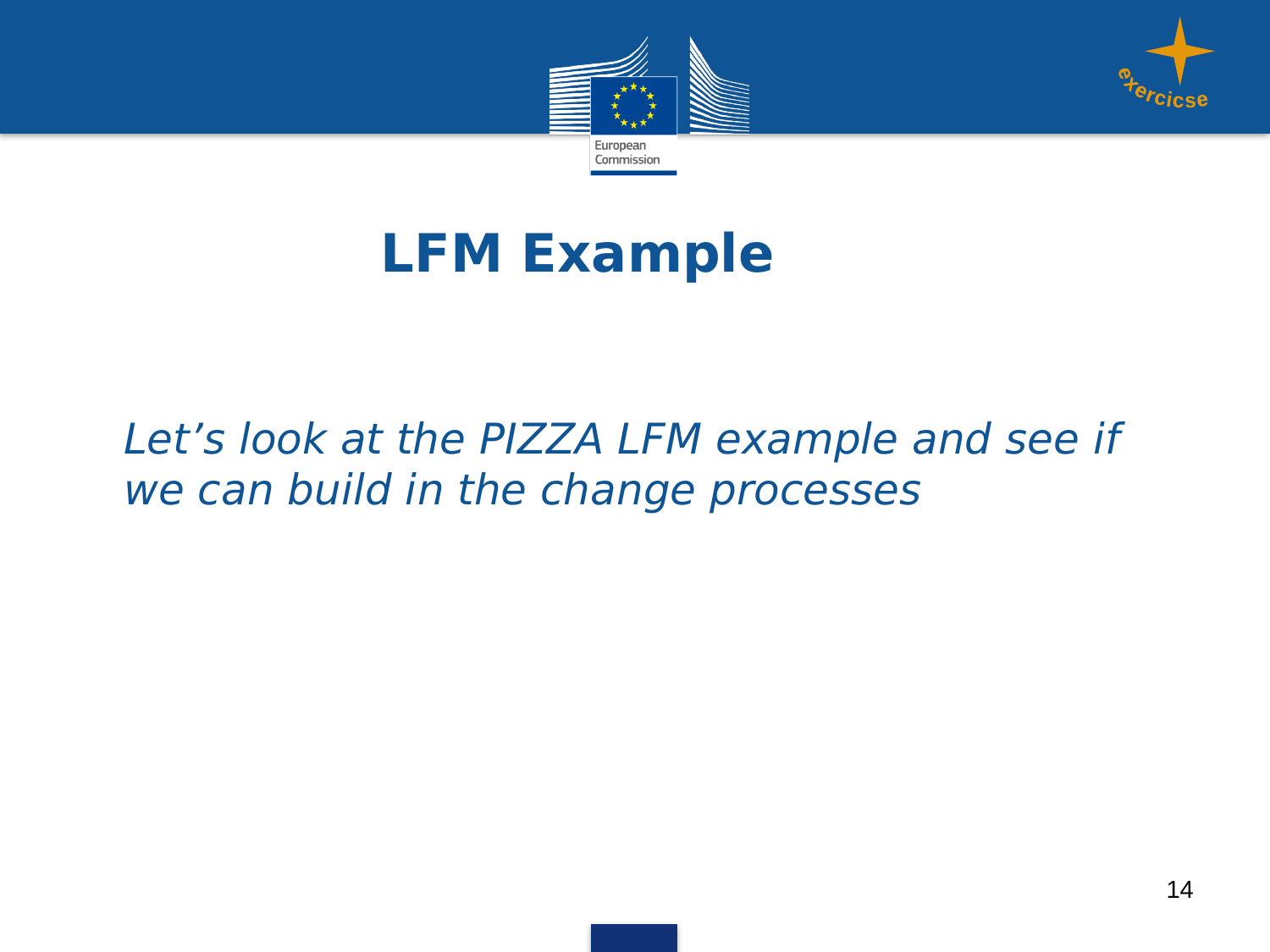

exercicse
# LFM Example

Let’s look at the PIZZA LFM example and see if we can build in the change processes
14